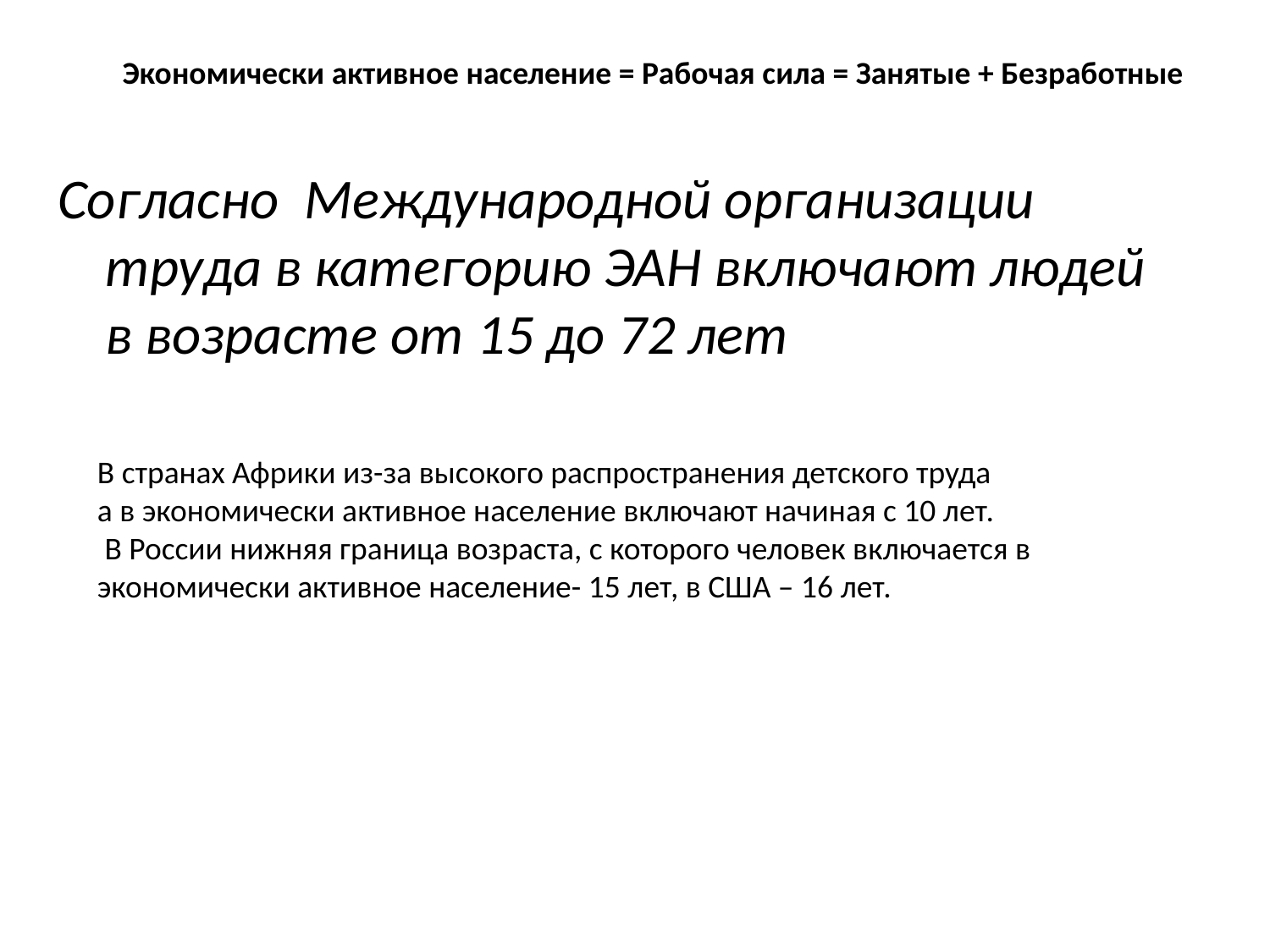

Экономически активное население = Рабочая сила = Занятые + Безработные
Согласно  Международной организации труда в категорию ЭАН включают людей в возрасте от 15 до 72 лет
В странах Африки из-за высокого распространения детского труда
а в экономически активное население включают начиная с 10 лет.
 В России нижняя граница возраста, с которого человек включается в экономически активное население- 15 лет, в США – 16 лет.